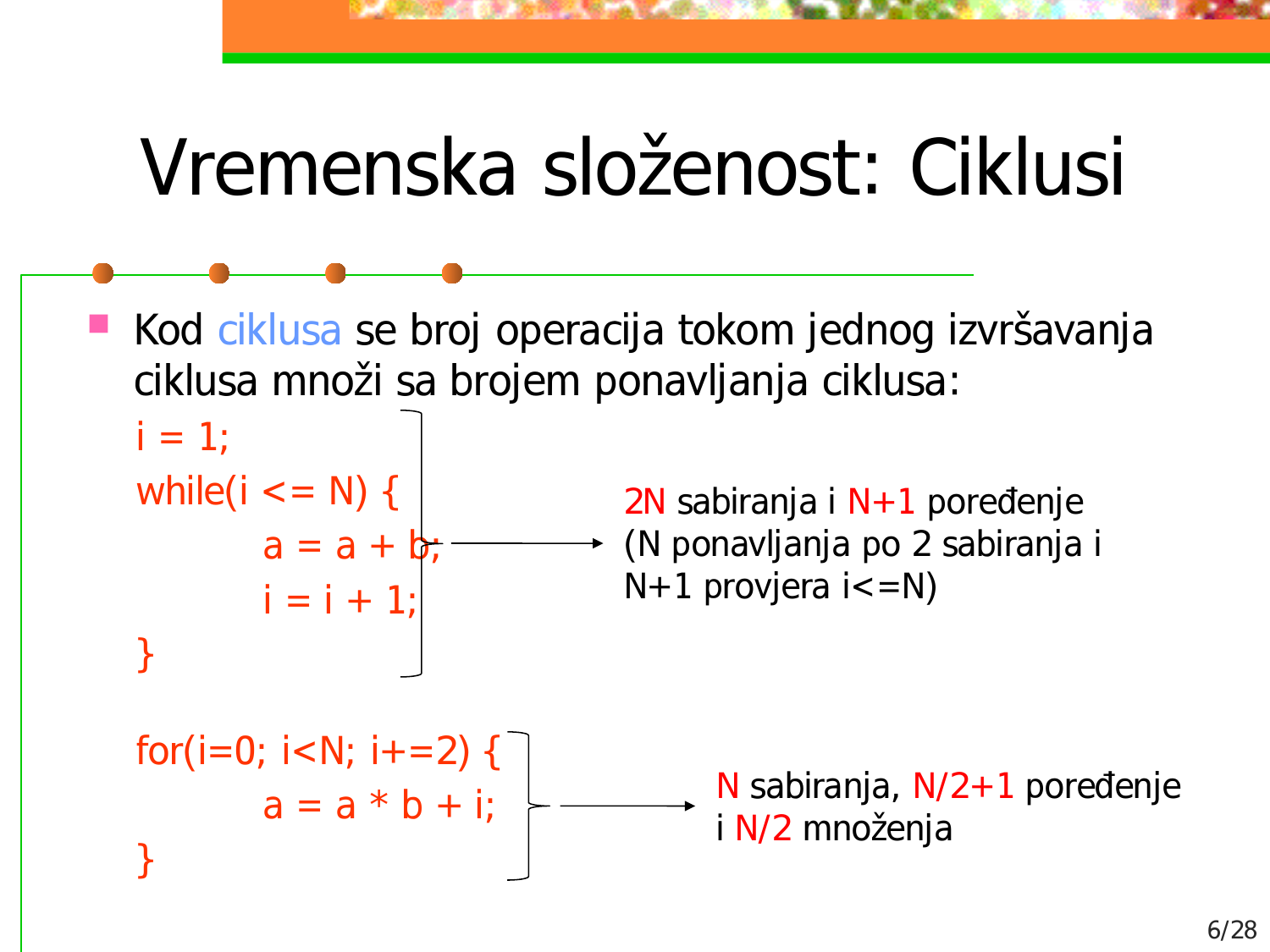

# Vremenska složenost: Ciklusi
Kod ciklusa se broj operacija tokom jednog izvršavanja ciklusa množi sa brojem ponavljanja ciklusa:
i = 1;
while(i <= N) {
	a = a + b;
	i = i + 1;
}

for(i=0; i<N; i+=2) {
	a = a * b + i;
}

2N sabiranja i N+1 poređenje (N ponavljanja po 2 sabiranja i N+1 provjera i<=N)

N sabiranja, N/2+1 poređenje i N/2 množenja

6/28